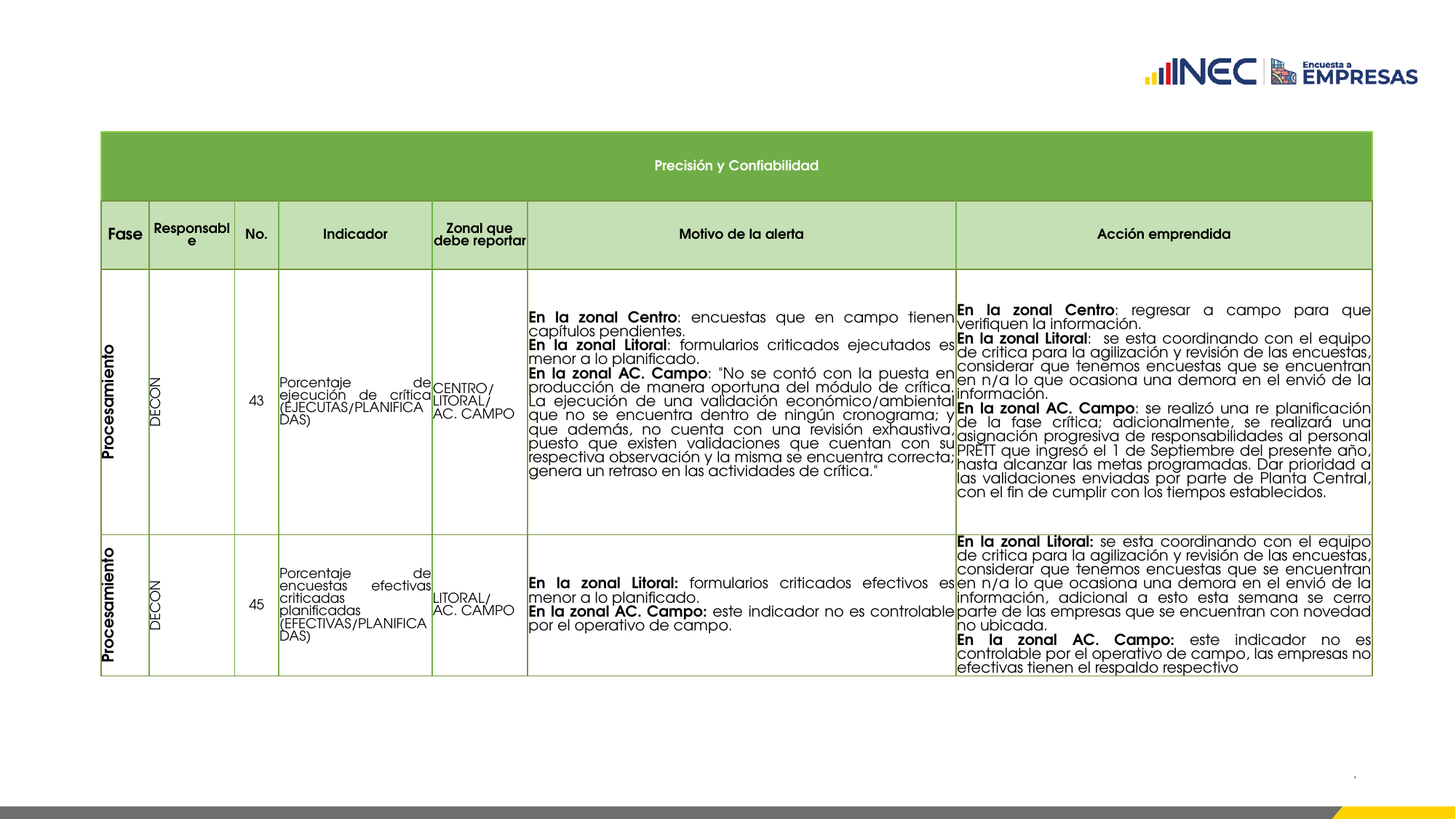

| Precisión y Confiabilidad |  |  |  |  |  |  |
| --- | --- | --- | --- | --- | --- | --- |
| Fase | Responsable | No. | Indicador | Zonal que debe reportar | Motivo de la alerta | Acción emprendida |
| Procesamiento | DECON | 43 | Porcentaje de ejecución de crítica (EJECUTAS/PLANIFICADAS) | CENTRO/ LITORAL/ AC. CAMPO | En la zonal Centro: encuestas que en campo tienen capítulos pendientes. En la zonal Litoral: formularios criticados ejecutados es menor a lo planificado. En la zonal AC. Campo: "No se contó con la puesta en producción de manera oportuna del módulo de crítica. La ejecución de una validación económico/ambiental que no se encuentra dentro de ningún cronograma; y que además, no cuenta con una revisión exhaustiva, puesto que existen validaciones que cuentan con su respectiva observación y la misma se encuentra correcta; genera un retraso en las actividades de crítica." | En la zonal Centro: regresar a campo para que verifiquen la información. En la zonal Litoral: se esta coordinando con el equipo de critica para la agilización y revisión de las encuestas, considerar que tenemos encuestas que se encuentran en n/a lo que ocasiona una demora en el envió de la información. En la zonal AC. Campo: se realizó una re planificación de la fase crítica; adicionalmente, se realizará una asignación progresiva de responsabilidades al personal PRETT que ingresó el 1 de Septiembre del presente año, hasta alcanzar las metas programadas. Dar prioridad a las validaciones enviadas por parte de Planta Central, con el fin de cumplir con los tiempos establecidos. |
| Procesamiento | DECON | 45 | Porcentaje de encuestas efectivas criticadas planificadas (EFECTIVAS/PLANIFICADAS) | LITORAL/ AC. CAMPO | En la zonal Litoral: formularios criticados efectivos es menor a lo planificado. En la zonal AC. Campo: este indicador no es controlable por el operativo de campo. | En la zonal Litoral: se esta coordinando con el equipo de critica para la agilización y revisión de las encuestas, considerar que tenemos encuestas que se encuentran en n/a lo que ocasiona una demora en el envió de la información, adicional a esto esta semana se cerro parte de las empresas que se encuentran con novedad no ubicada. En la zonal AC. Campo: este indicador no es controlable por el operativo de campo, las empresas no efectivas tienen el respaldo respectivo |